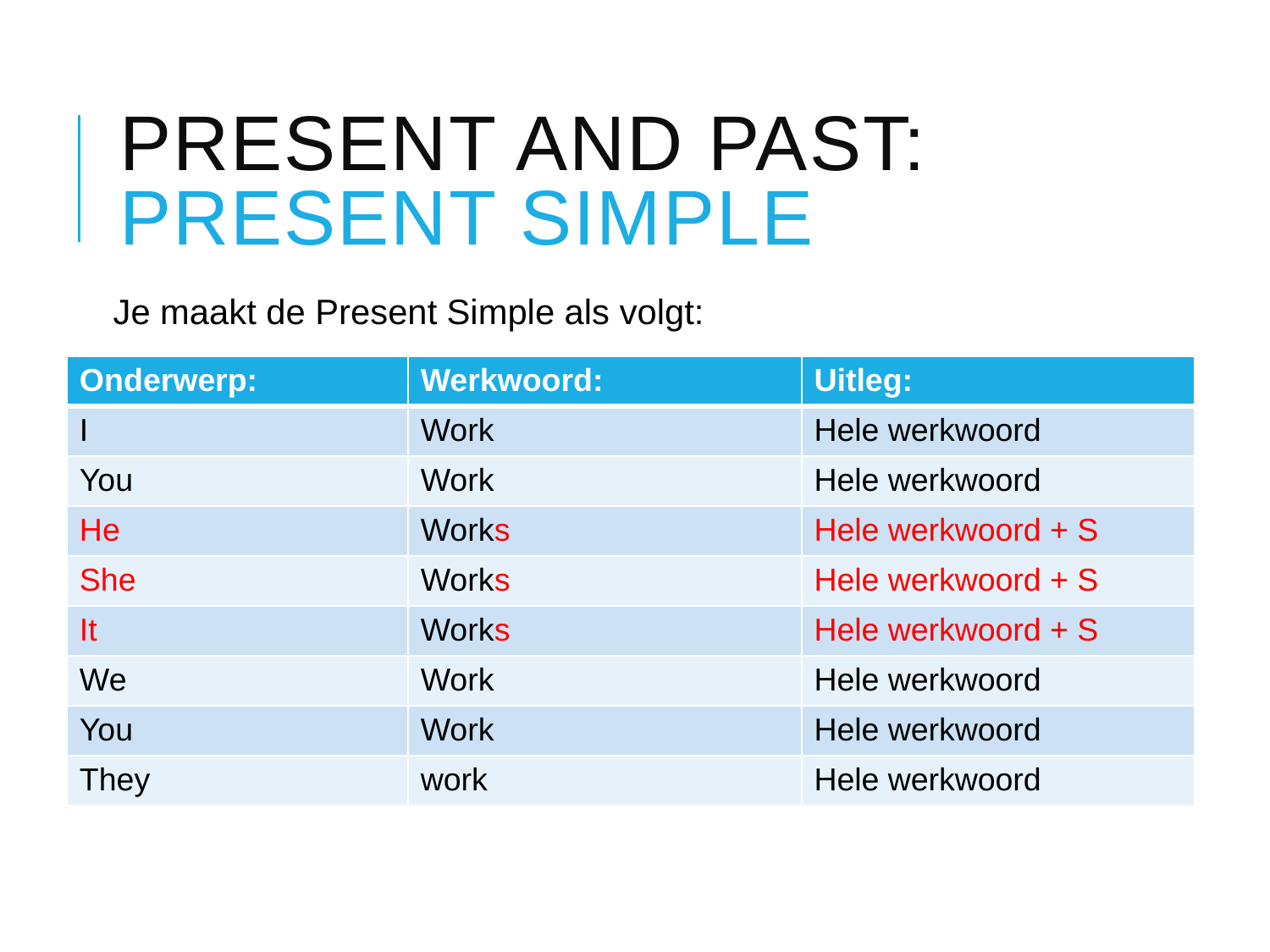

# PRESENT AND PAST: PRESENT SIMPLE
Je maakt de Present Simple als volgt:

| Onderwerp: | Werkwoord: | Uitleg: |
| --- | --- | --- |
| I | Work | Hele werkwoord |
| You | Work | Hele werkwoord |
| He | Works | Hele werkwoord + S |
| She | Works | Hele werkwoord + S |
| It | Works | Hele werkwoord + S |
| We | Work | Hele werkwoord |
| You | Work | Hele werkwoord |
| They | work | Hele werkwoord |